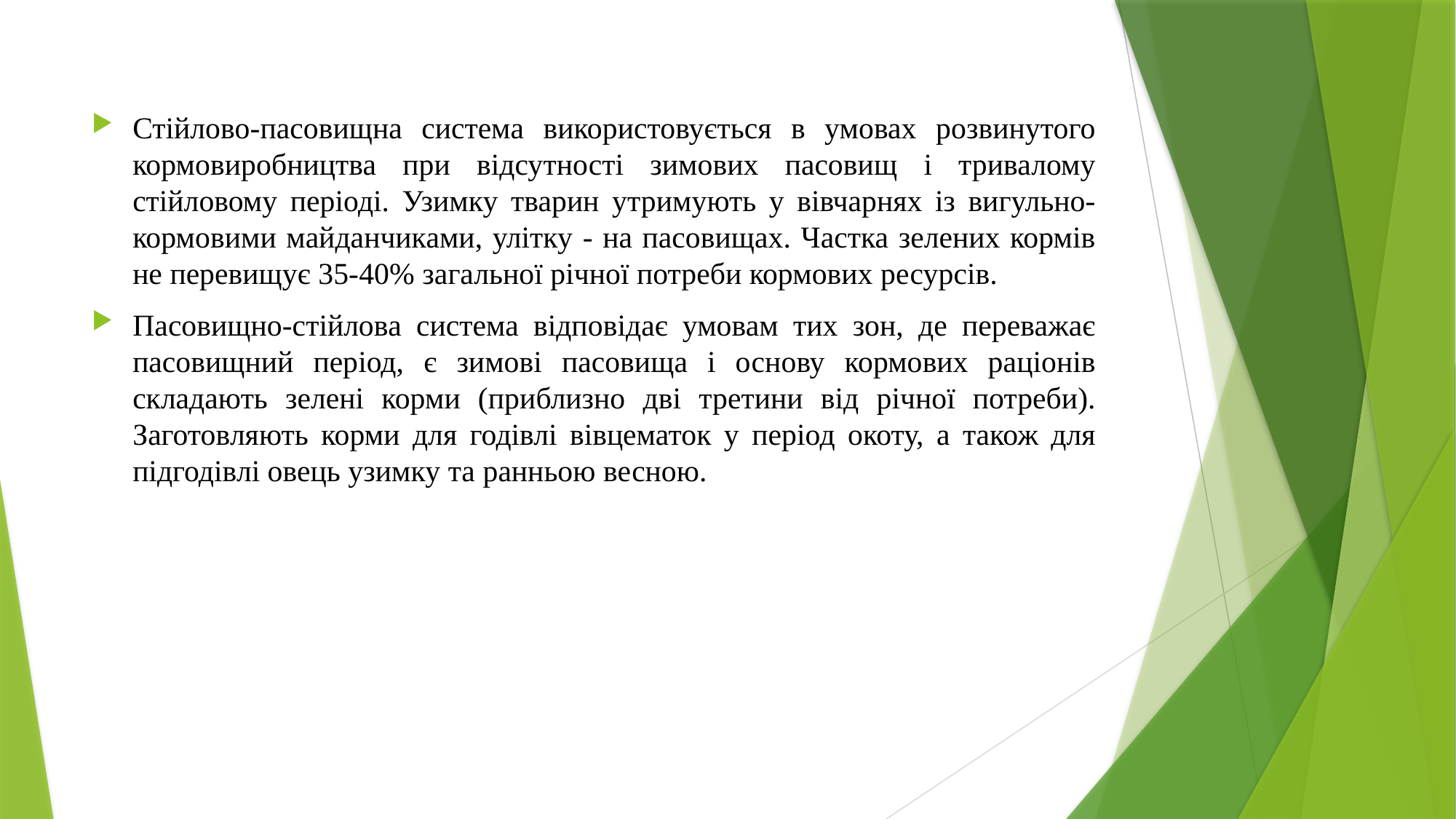

Стійлово-пасовищна система використовується в умовах розвинутого кормовиробництва при відсутності зимових пасовищ і тривалому стійловому періоді. Узимку тварин утримують у вівчарнях із вигульно-кормовими майданчиками, улітку - на пасовищах. Частка зелених кормів не перевищує 35-40% загальної річної потреби кормових ресурсів.
Пасовищно-стійлова система відповідає умовам тих зон, де переважає пасовищний період, є зимові пасовища і основу кормових раціонів складають зелені корми (приблизно дві третини від річної потреби). Заготовляють корми для годівлі вівцематок у період окоту, а також для підгодівлі овець узимку та ранньою весною.